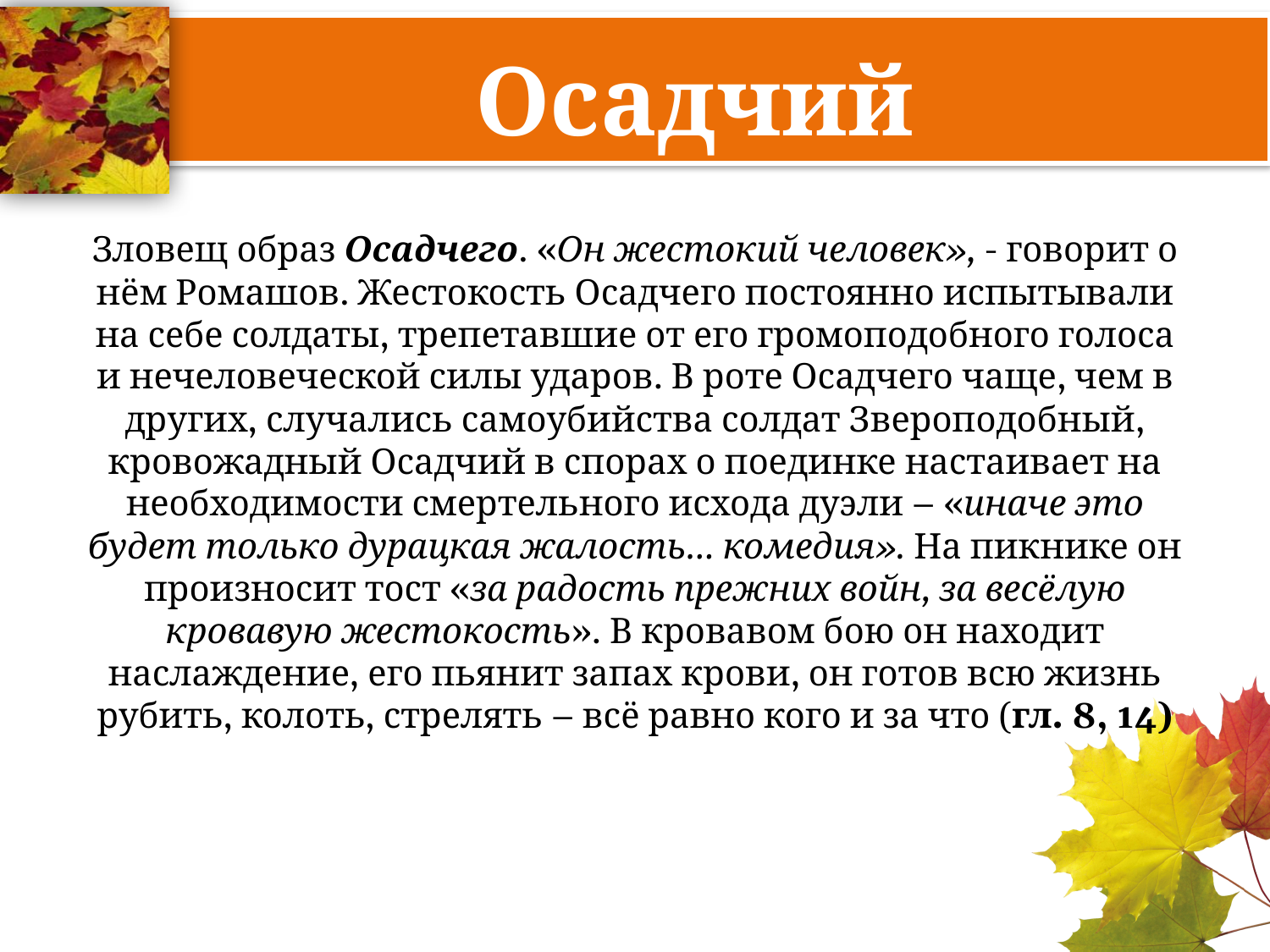

# Осадчий
Зловещ образ Осадчего. «Он жестокий человек», - говорит о нём Ромашов. Жестокость Осадчего постоянно испытывали на себе солдаты, трепетавшие от его громоподобного голоса и нечеловеческой силы ударов. В роте Осадчего чаще, чем в других, случались самоубийства солдат Звероподобный, кровожадный Осадчий в спорах о поединке настаивает на необходимости смертельного исхода дуэли – «иначе это будет только дурацкая жалость… комедия». На пикнике он произносит тост «за радость прежних войн, за весёлую кровавую жестокость». В кровавом бою он находит наслаждение, его пьянит запах крови, он готов всю жизнь рубить, колоть, стрелять – всё равно кого и за что (гл. 8, 14)